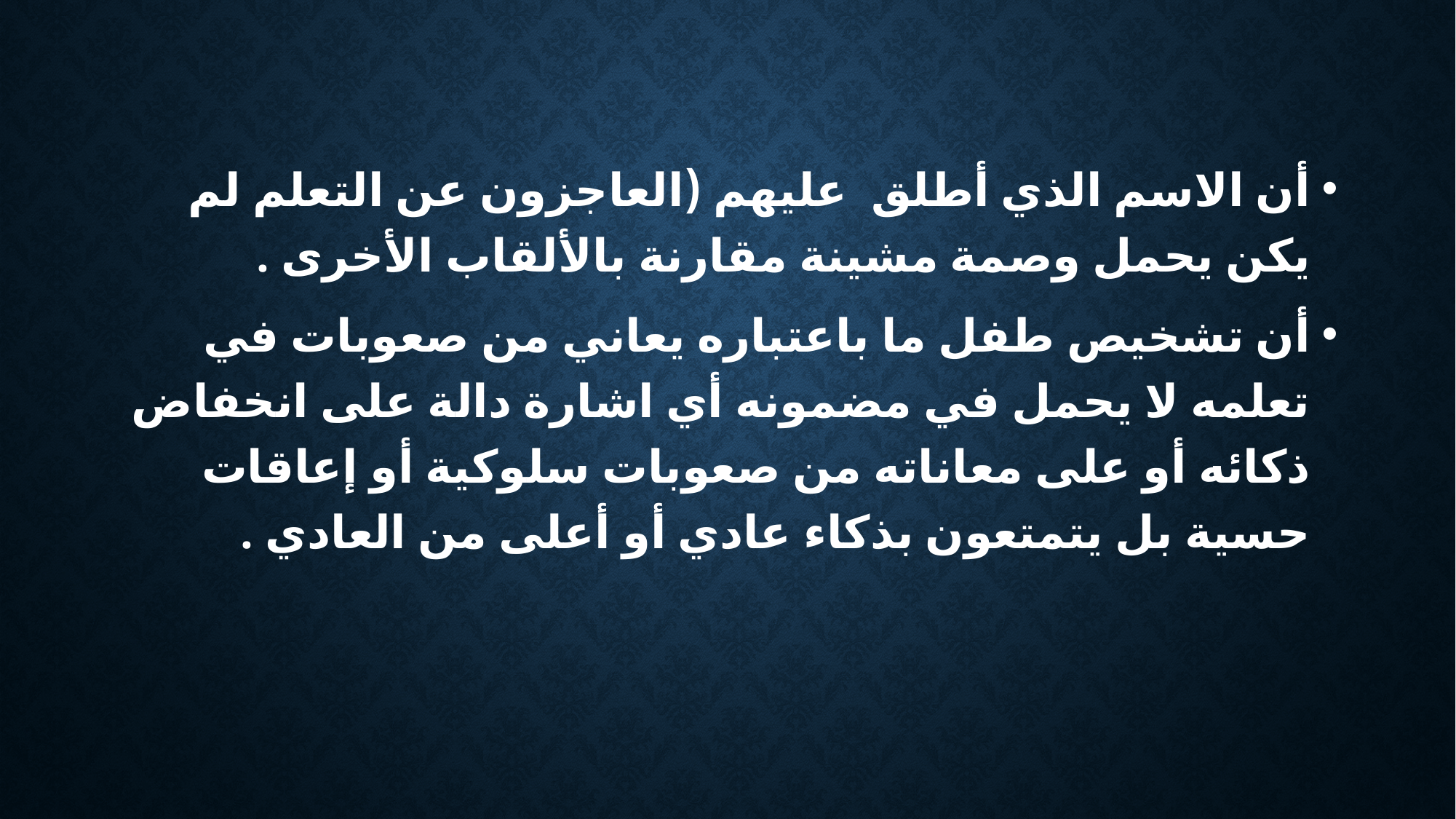

أن الاسم الذي أطلق  عليهم (العاجزون عن التعلم لم يكن يحمل وصمة مشينة مقارنة بالألقاب الأخرى .
أن تشخيص طفل ما باعتباره يعاني من صعوبات في تعلمه لا يحمل في مضمونه أي اشارة دالة على انخفاض ذكائه أو على معاناته من صعوبات سلوكية أو إعاقات حسية بل يتمتعون بذكاء عادي أو أعلى من العادي .